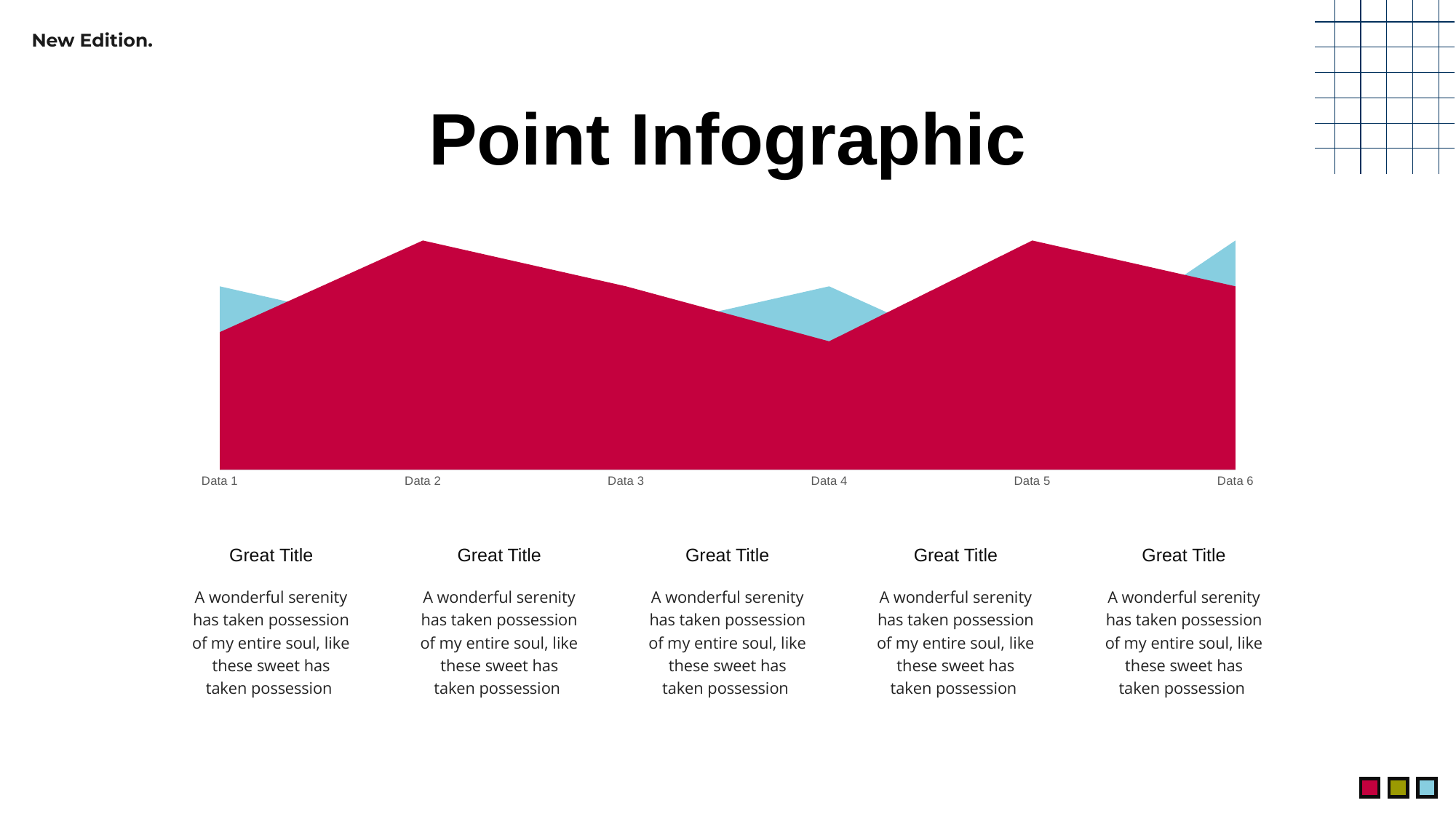

New Edition.
Point Infographic

### Chart

| Category | Series 2 | Series 3 |
|---|---|---|
| Data 1 | 3.0 | 4.0 |
| Data 2 | 5.0 | 3.0 |
| Data 3 | 4.0 | 3.0 |
| Data 4 | 2.8 | 4.0 |
| Data 5 | 5.0 | 2.0 |
| Data 6 | 4.0 | 5.0 |
Great Title
Great Title
Great Title
Great Title
Great Title
A wonderful serenity has taken possession of my entire soul, like these sweet has taken possession
A wonderful serenity has taken possession of my entire soul, like these sweet has taken possession
A wonderful serenity has taken possession of my entire soul, like these sweet has taken possession
A wonderful serenity has taken possession of my entire soul, like these sweet has taken possession
A wonderful serenity has taken possession of my entire soul, like these sweet has taken possession